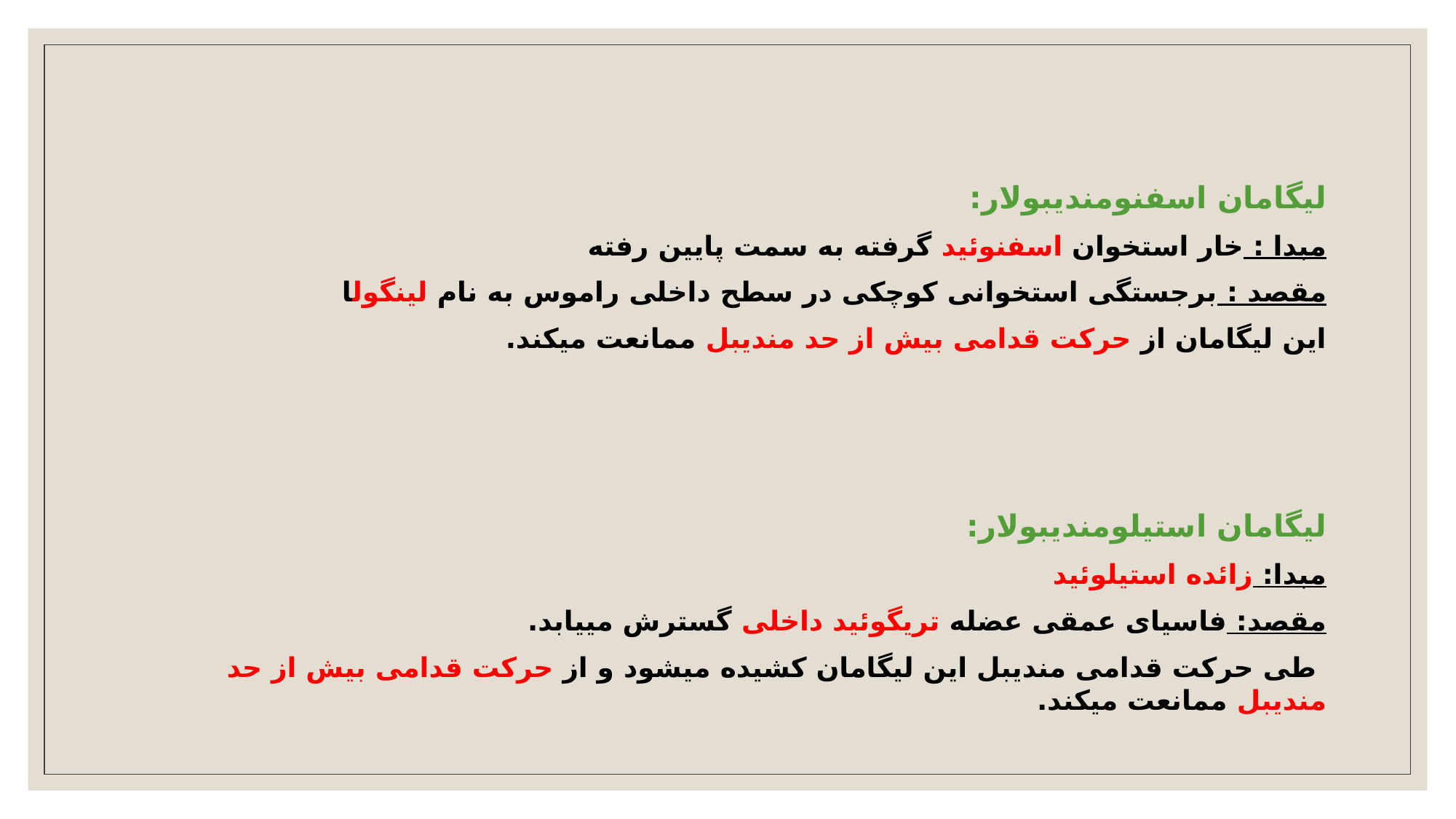

لیگامان اسفنومندیبولار:
مبدا : خار استخوان اسفنوئید گرفته به سمت پایین رفته
مقصد : برجستگی استخوانی کوچکی در سطح داخلی راموس به نام لینگولا
این لیگامان از حرکت قدامی بیش از حد مندیبل ممانعت میکند.

لیگامان استیلومندیبولار:
مبدا: زائده استیلوئید
مقصد: فاسیای عمقی عضله تریگوئید داخلی گسترش مییابد.
 طی حرکت قدامی مندیبل این لیگامان کشیده میشود و از حرکت قدامی بیش از حد مندیبل ممانعت میکند.